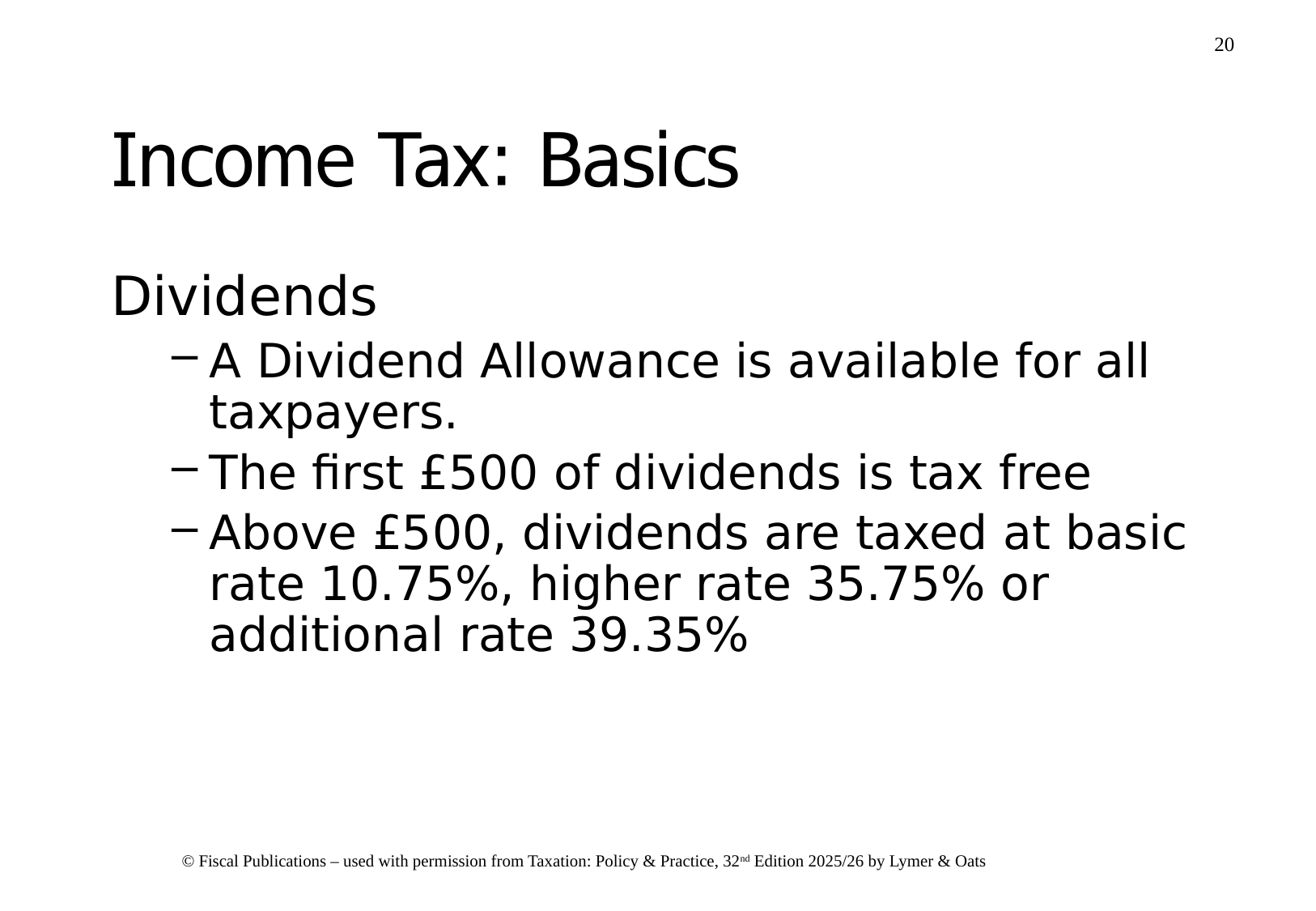

# Income Tax: Basics
Dividends
A Dividend Allowance is available for all taxpayers.
The first £500 of dividends is tax free
Above £500, dividends are taxed at basic rate 10.75%, higher rate 35.75% or additional rate 39.35%